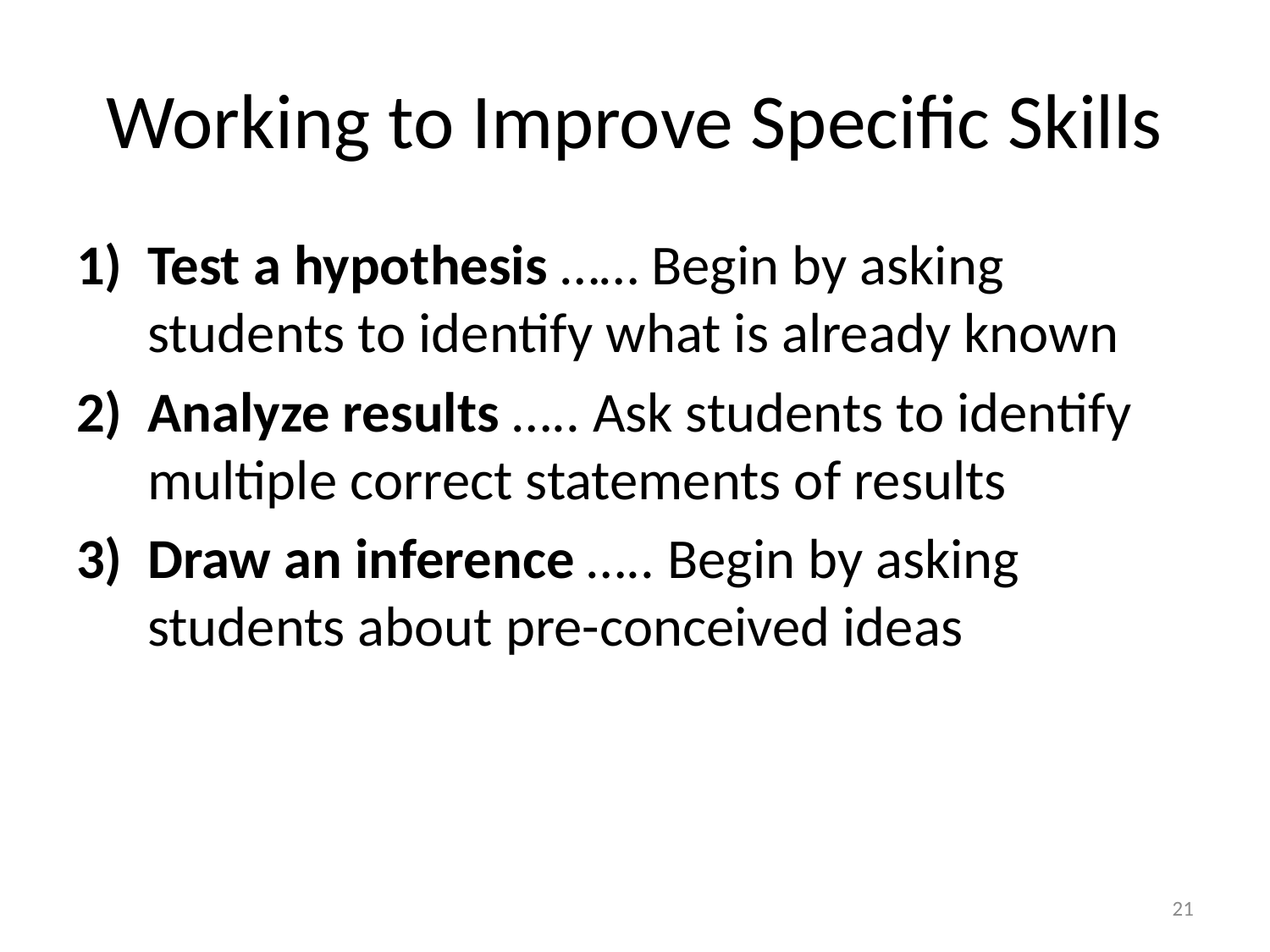

# Working to Improve Specific Skills
Test a hypothesis …… Begin by asking students to identify what is already known
Analyze results ….. Ask students to identify multiple correct statements of results
Draw an inference ….. Begin by asking students about pre-conceived ideas
21